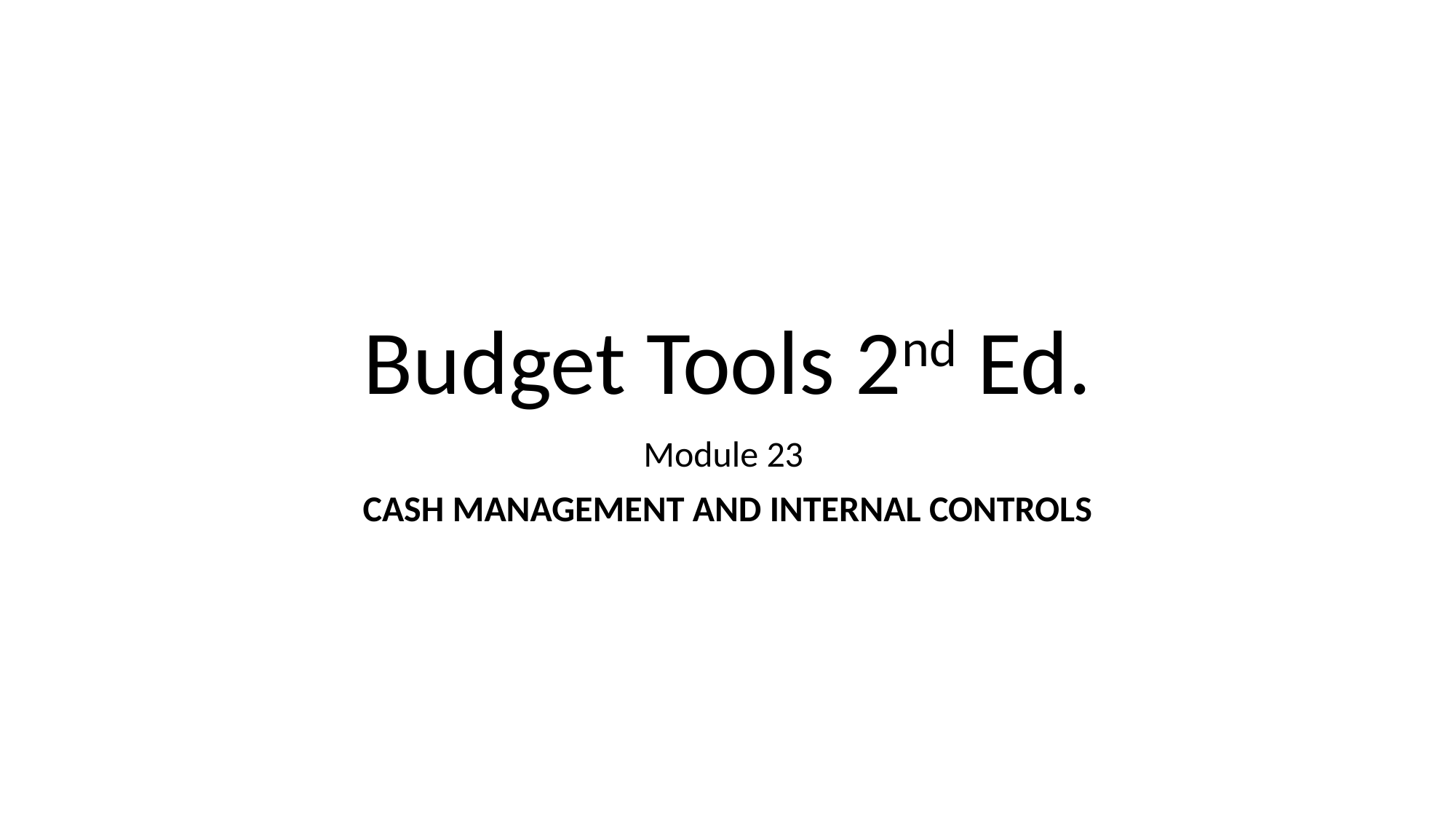

# Budget Tools 2nd Ed.
Module 23
Cash Management and Internal Controls